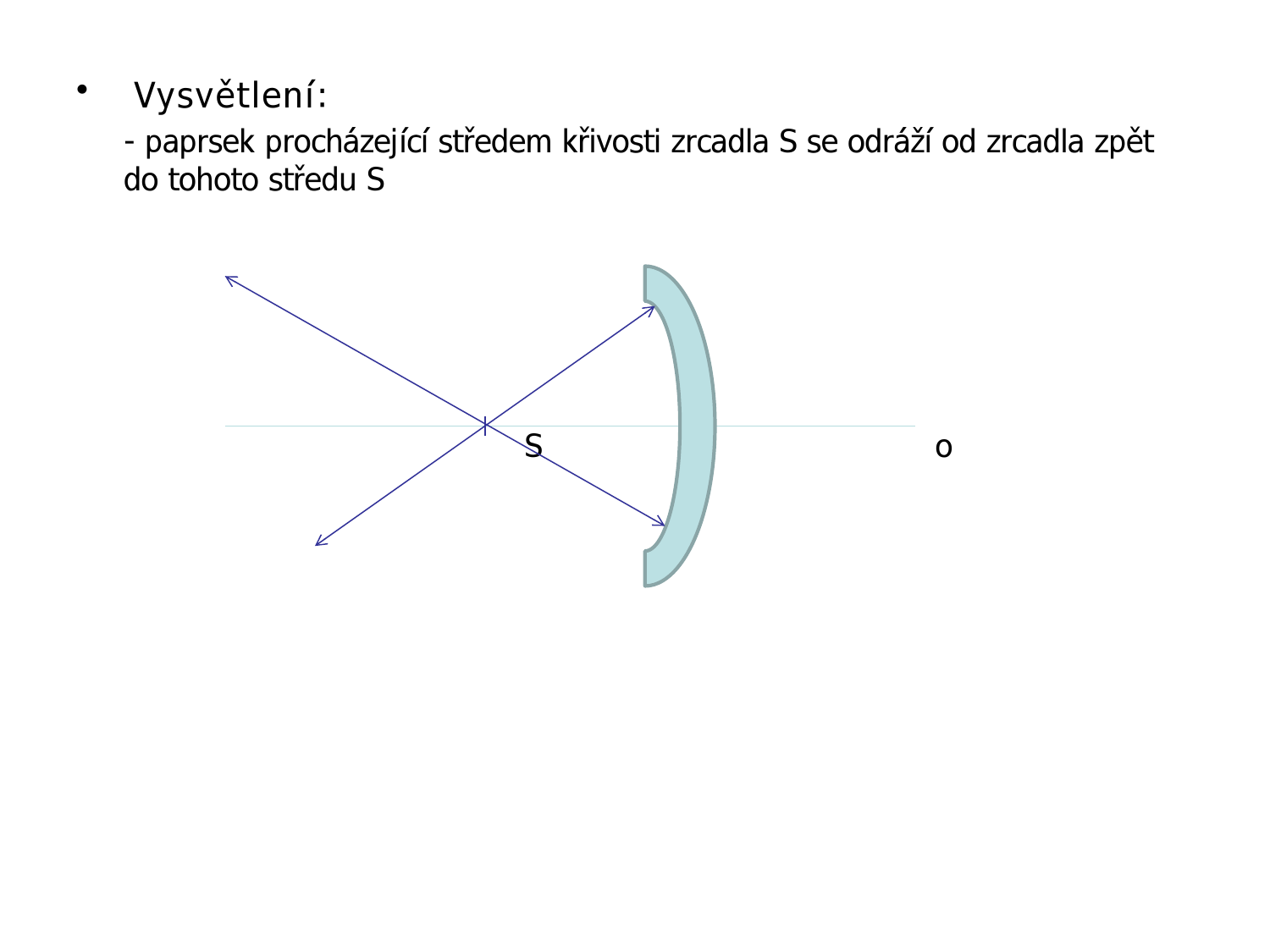

Vysvětlení:
	- paprsek procházející středem křivosti zrcadla S se odráží od zrcadla zpět do tohoto středu S

				  S			     o